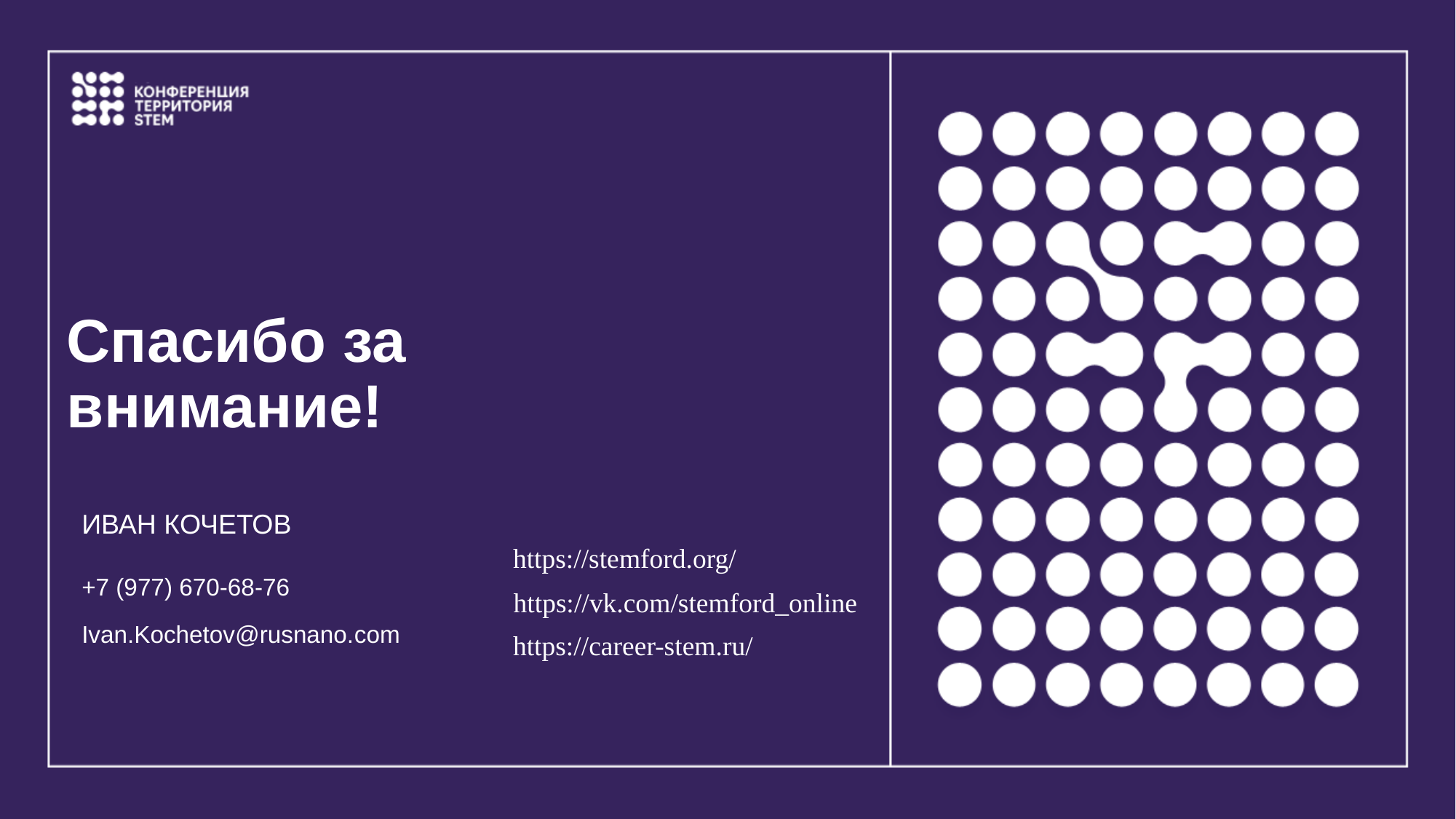

# Спасибо за внимание!
Иван кочетов
https://stemford.org/
+7 (977) 670-68-76
https://vk.com/stemford_online
Ivan.Kochetov@rusnano.com
https://career-stem.ru/